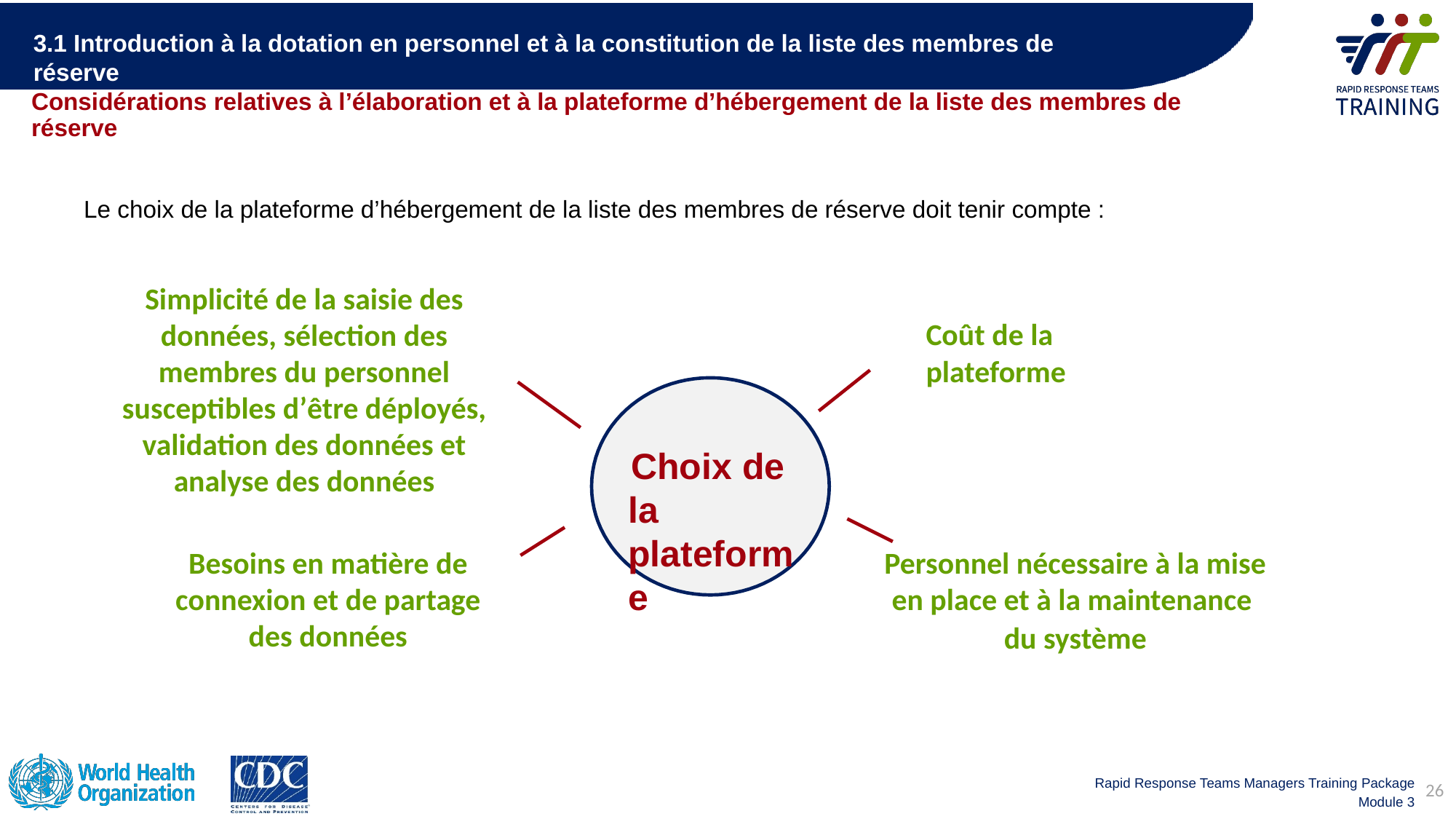

3.1 Introduction à la dotation en personnel et à la constitution de la liste des membres de réserve
# Considérations relatives à lʼélaboration et à la plateforme d’hébergement de la liste des membres de réserve
Le choix de la plateforme d’hébergement de la liste des membres de réserve doit tenir compte :
Simplicité de la saisie des données, sélection des membres du personnel susceptibles dʼêtre déployés, validation des données et analyse des données
Coût de la plateforme

Choix de la plateforme

Besoins en matière de connexion et de partage des données
Personnel nécessaire à la mise en place et à la maintenance
du système
26